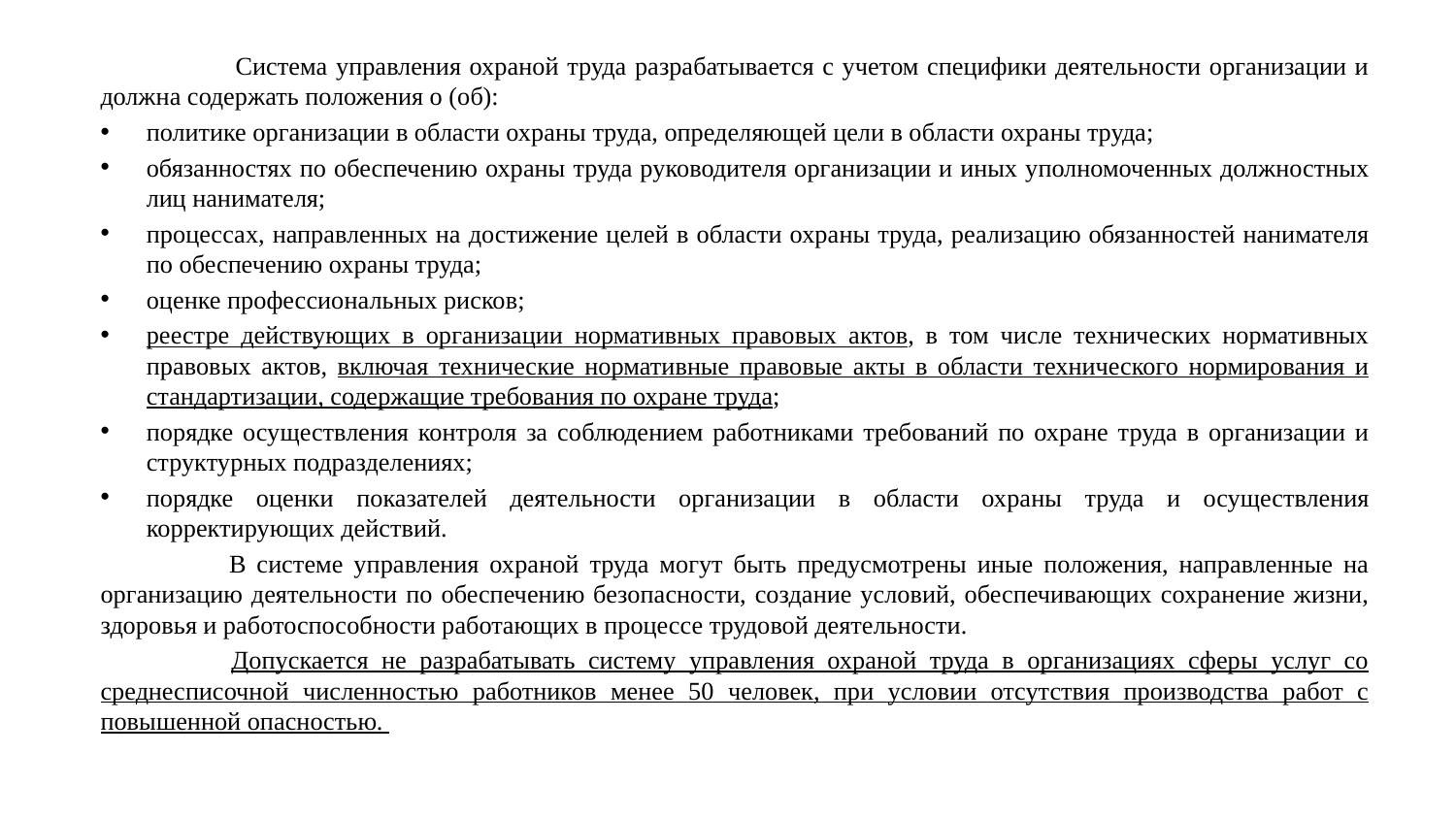

Система управления охраной труда разрабатывается с учетом специфики деятельности организации и должна содержать положения о (об):
политике организации в области охраны труда, определяющей цели в области охраны труда;
обязанностях по обеспечению охраны труда руководителя организации и иных уполномоченных должностных лиц нанимателя;
процессах, направленных на достижение целей в области охраны труда, реализацию обязанностей нанимателя по обеспечению охраны труда;
оценке профессиональных рисков;
реестре действующих в организации нормативных правовых актов, в том числе технических нормативных правовых актов, включая технические нормативные правовые акты в области технического нормирования и стандартизации, содержащие требования по охране труда;
порядке осуществления контроля за соблюдением работниками требований по охране труда в организации и структурных подразделениях;
порядке оценки показателей деятельности организации в области охраны труда и осуществления корректирующих действий.
            В системе управления охраной труда могут быть предусмотрены иные положения, направленные на организацию деятельности по обеспечению безопасности, создание условий, обеспечивающих сохранение жизни, здоровья и работоспособности работающих в процессе трудовой деятельности.
          Допускается не разрабатывать систему управления охраной труда в организациях сферы услуг со среднесписочной численностью работников менее 50 человек, при условии отсутствия производства работ с повышенной опасностью.